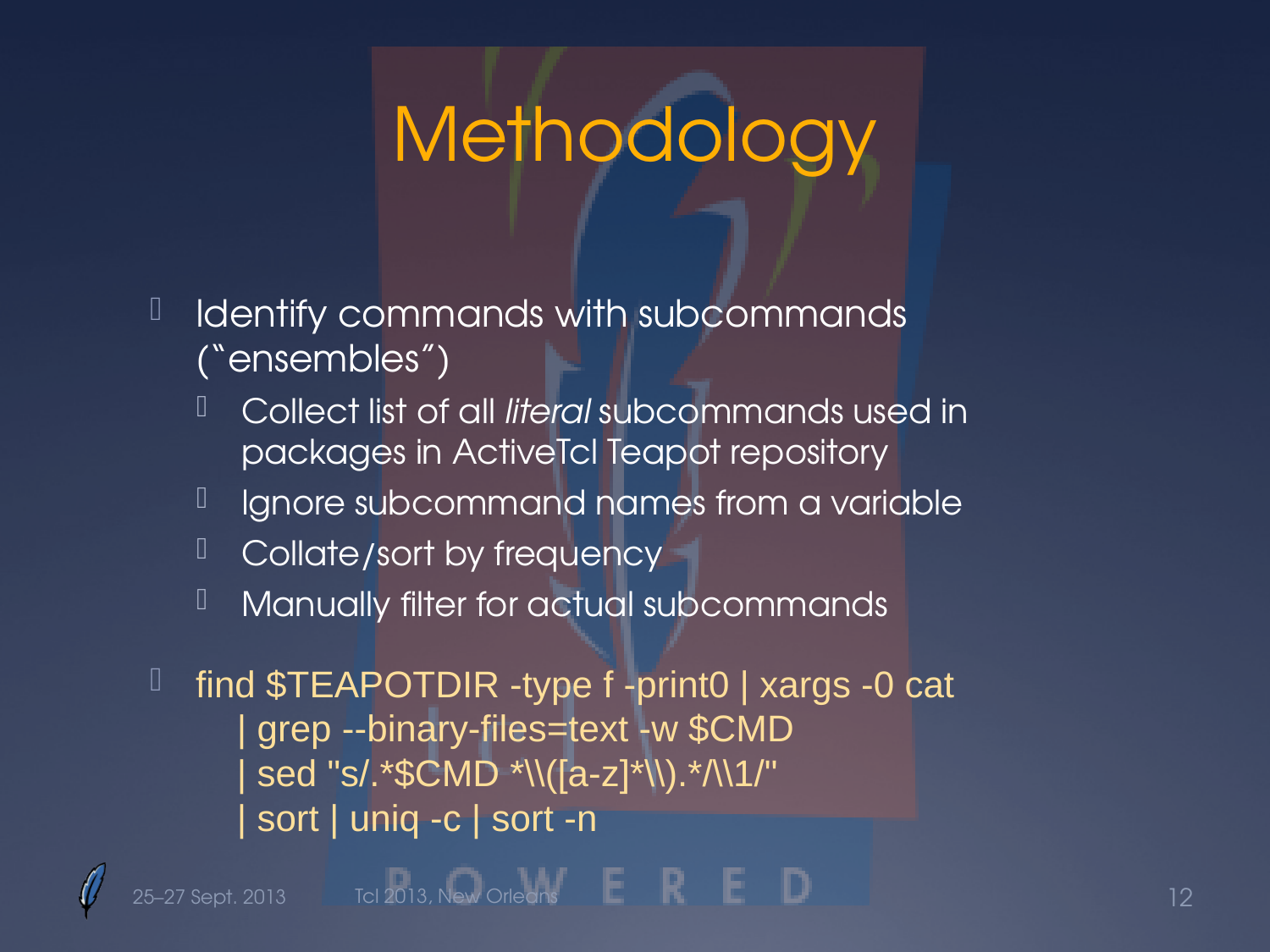

# Methodology
Identify commands with subcommands (“ensembles”)
Collect list of all literal subcommands used in packages in ActiveTcl Teapot repository
Ignore subcommand names from a variable
Collate/sort by frequency
Manually filter for actual subcommands
find $TEAPOTDIR -type f -print0 | xargs -0 cat
    | grep --binary-files=text -w $CMD
    | sed "s/.*$CMD *\\([a-z]*\\).*/\\1/"
    | sort | uniq -c | sort -n
25–27 Sept. 2013
Tcl 2013, New Orleans
12